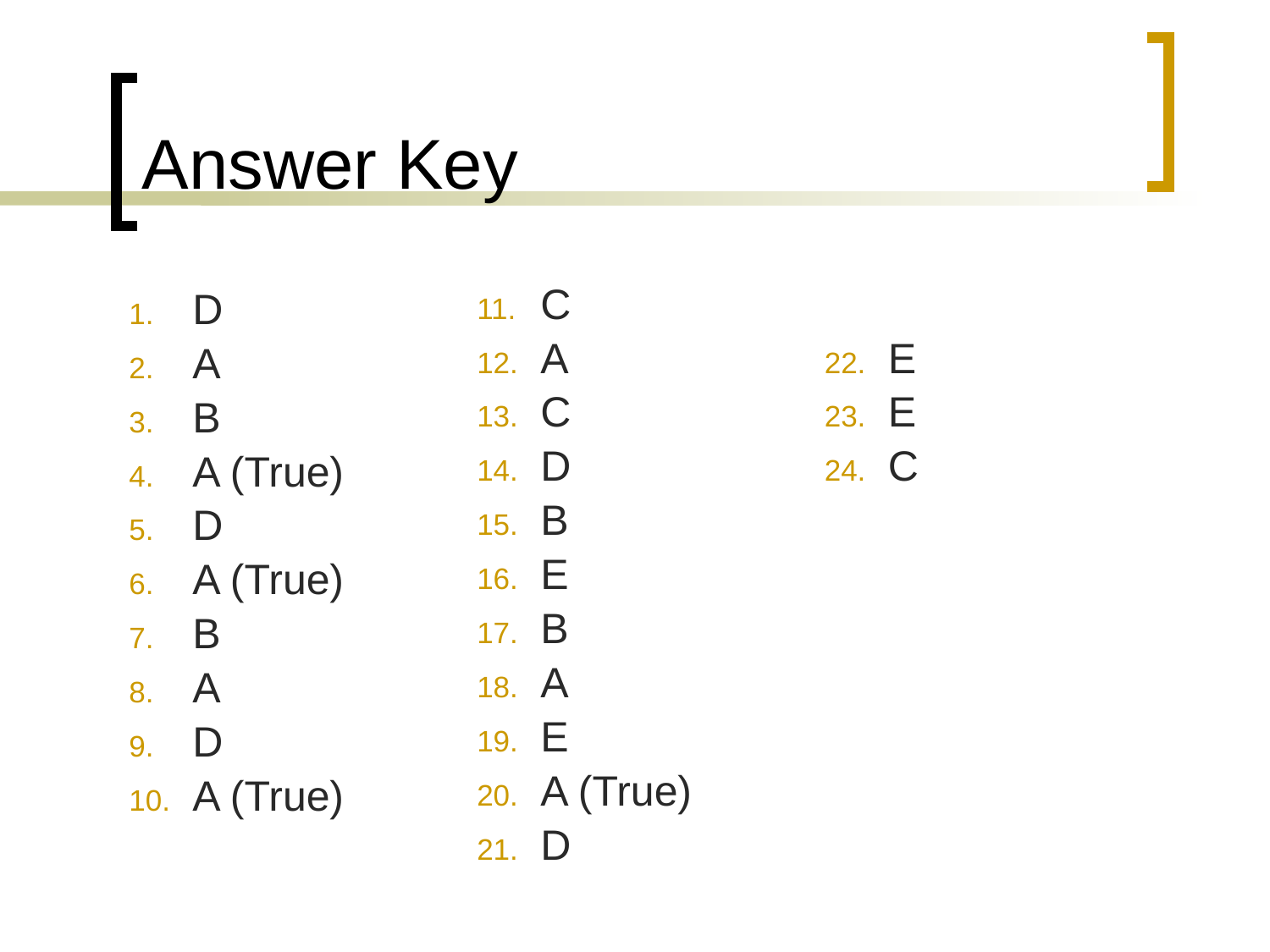

# Answer Key

D
A
B
A (True)
D
A (True)
B
A
D
A (True)

C
A
C
D
B
E
B
A
E
A (True)
D

E
E
C